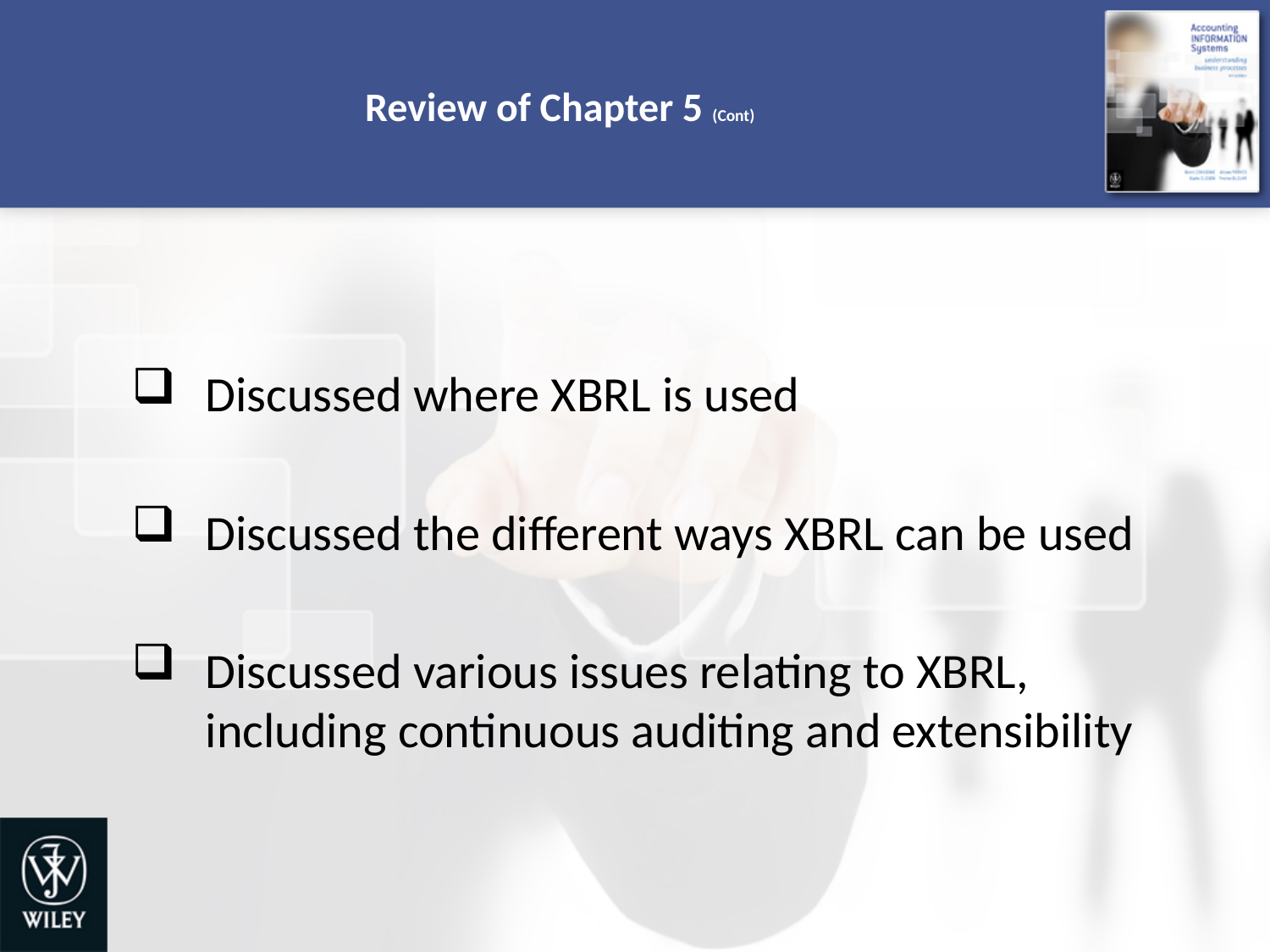

# Review of Chapter 5 (Cont)
Discussed where XBRL is used

Discussed the different ways XBRL can be used

Discussed various issues relating to XBRL, including continuous auditing and extensibility